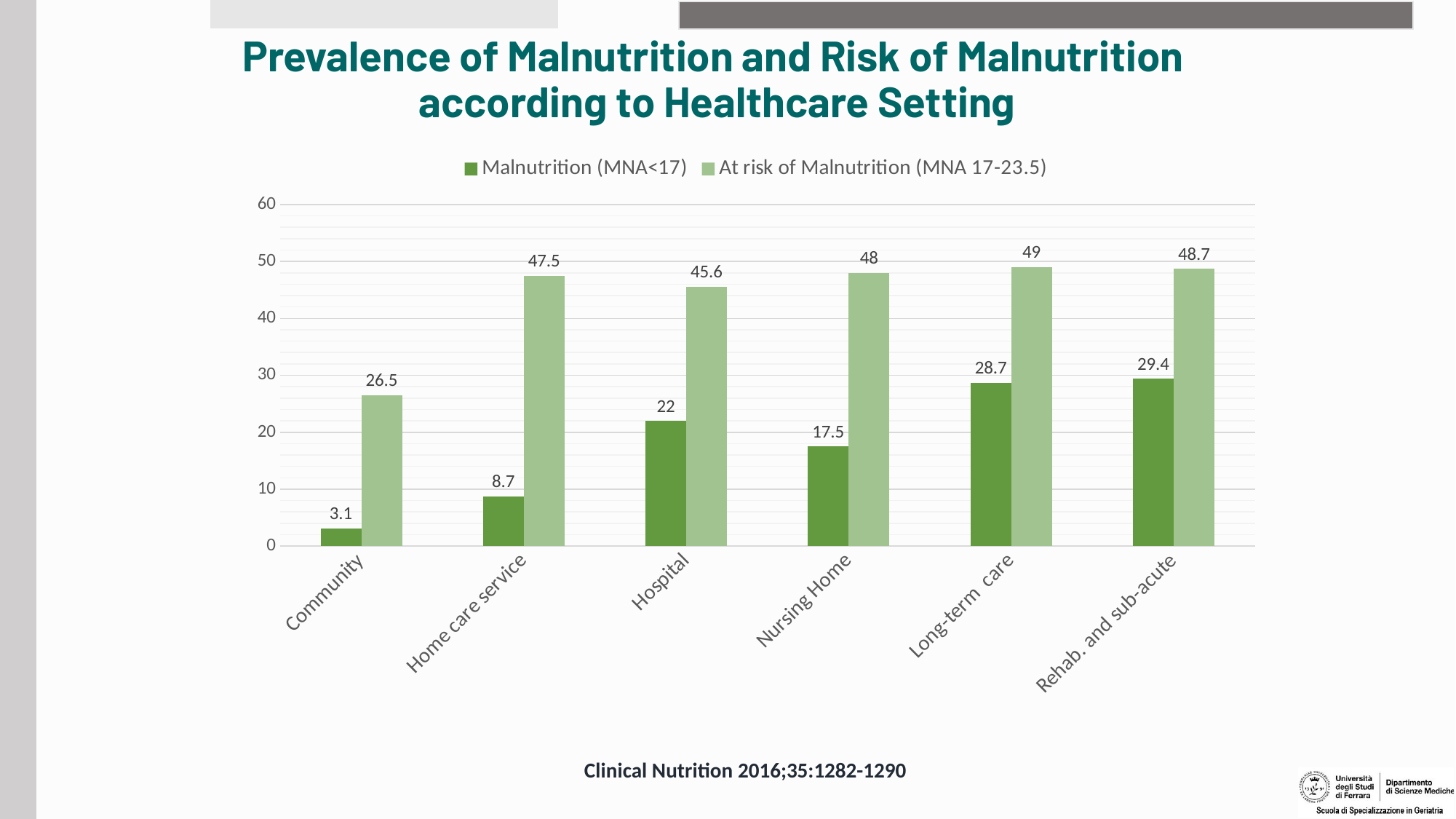

# Prevalence of Malnutrition and Risk of Malnutrition according to Healthcare Setting

### Chart

| Category | Malnutrition (MNA<17) | At risk of Malnutrition (MNA 17-23.5) |
|---|---|---|
| Community | 3.1 | 26.5 |
| Home care service | 8.7 | 47.5 |
| Hospital | 22.0 | 45.6 |
| Nursing Home | 17.5 | 48.0 |
| Long-term  care | 28.7 | 49.0 |
| Rehab. and sub-acute | 29.4 | 48.7 |
Clinical Nutrition 2016;35:1282-1290